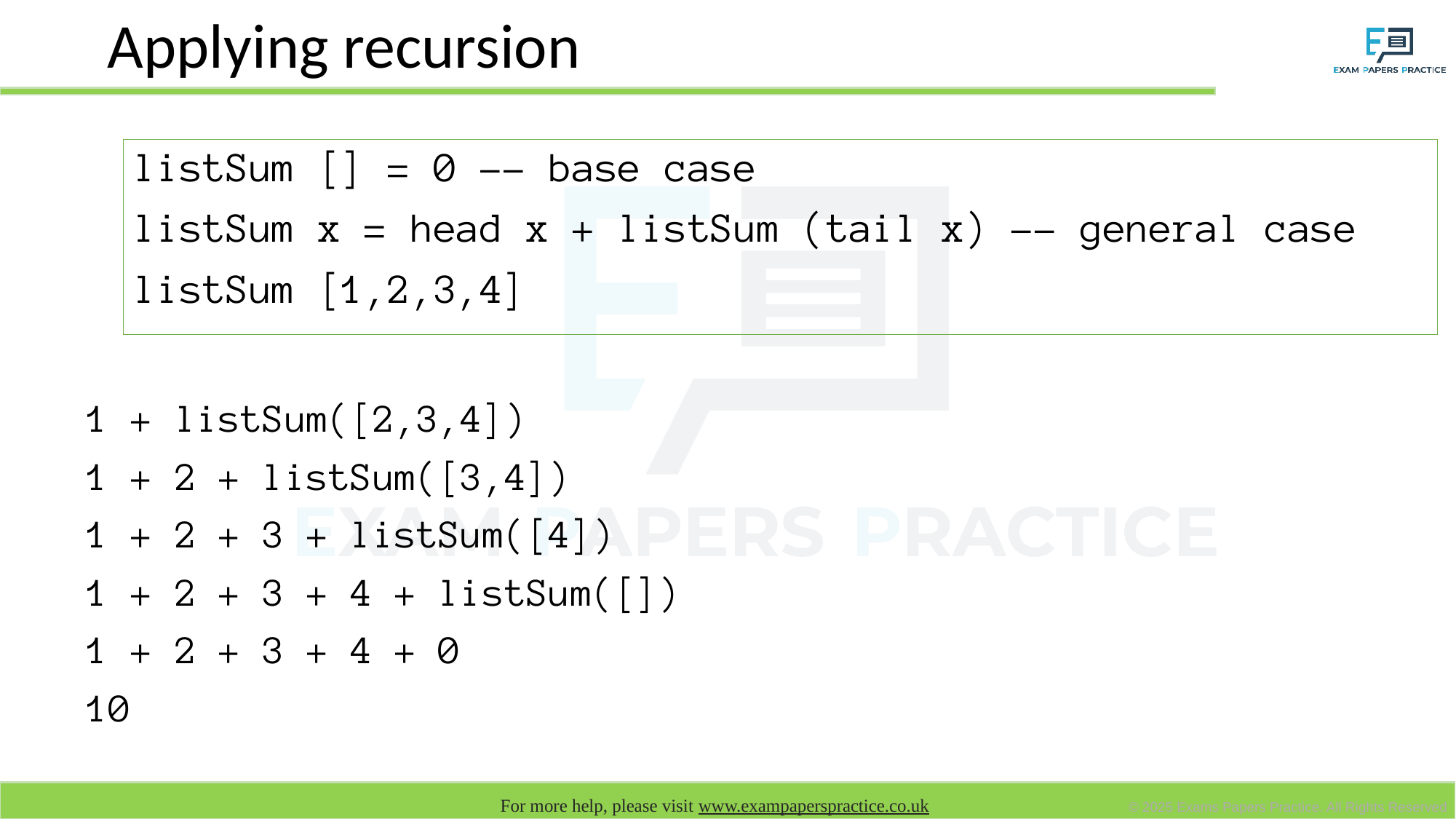

# Applying recursion
listSum [] = 0 -- base case
listSum x = head x + listSum (tail x) -- general case
listSum [1,2,3,4]
1 + listSum([2,3,4])
1 + 2 + listSum([3,4])
1 + 2 + 3 + listSum([4])
1 + 2 + 3 + 4 + listSum([])
1 + 2 + 3 + 4 + 0
10